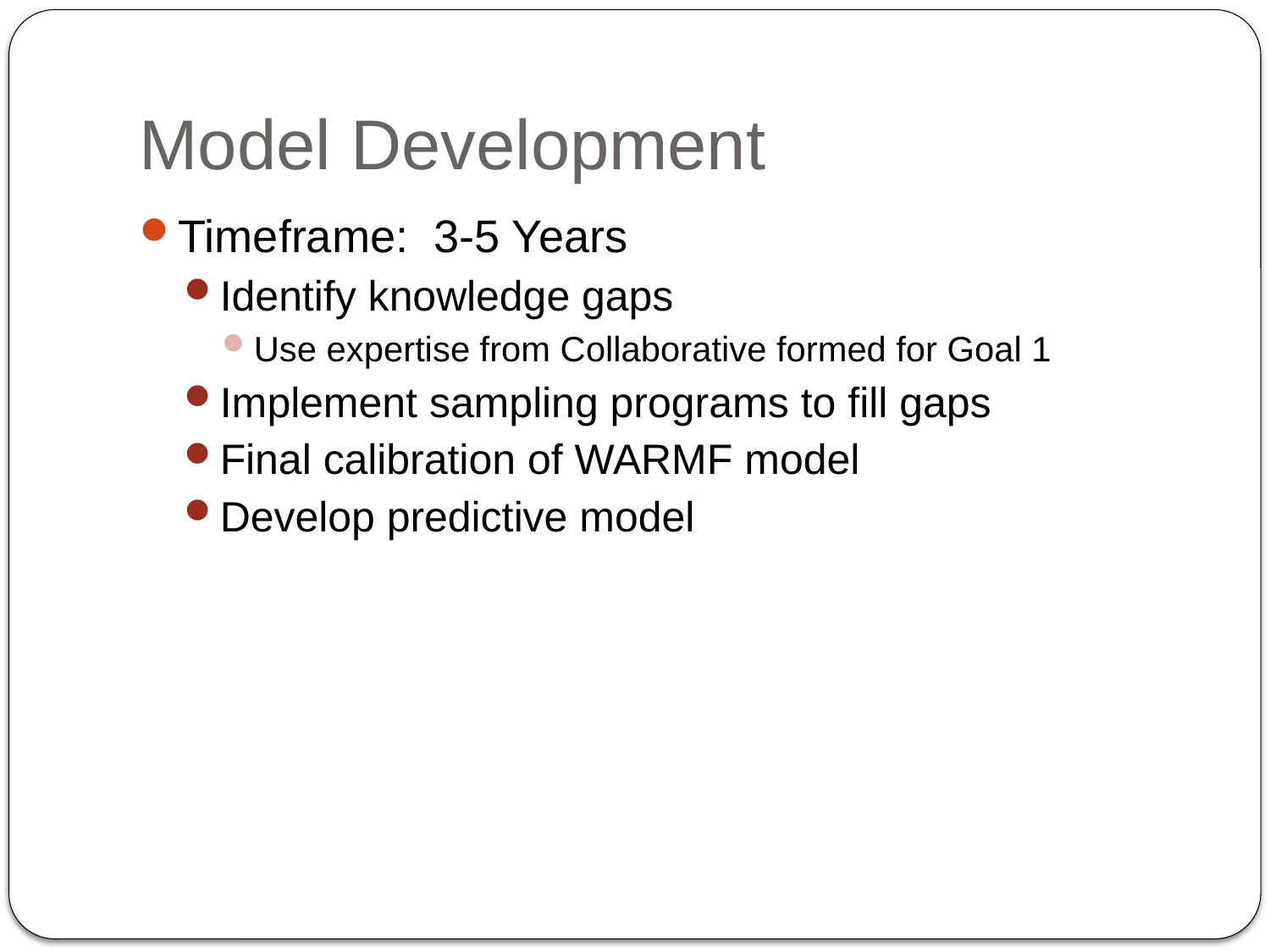

# Model Development
Timeframe:  3-5 Years
Identify knowledge gaps
Use expertise from Collaborative formed for Goal 1
Implement sampling programs to fill gaps
Final calibration of WARMF model
Develop predictive model